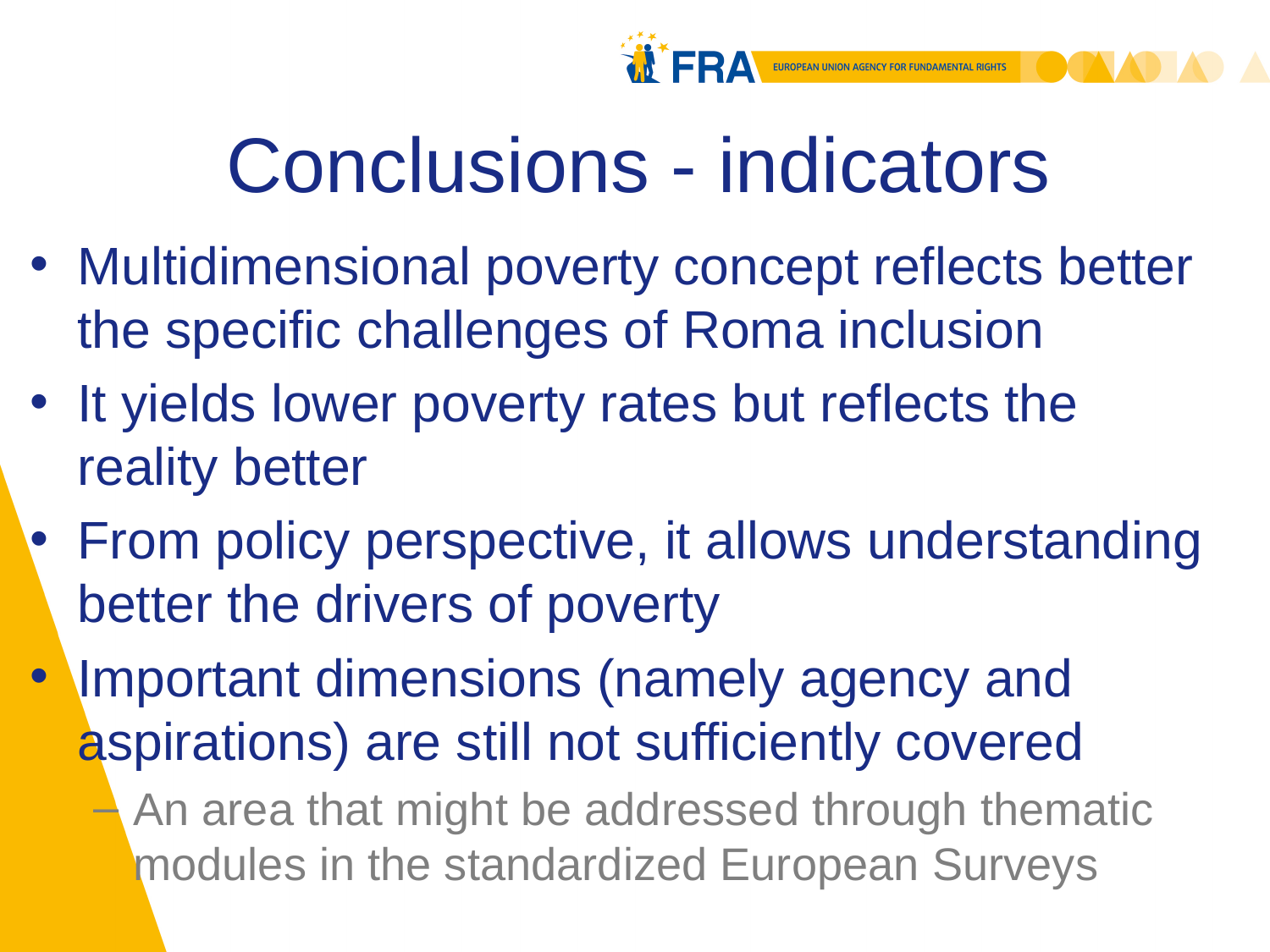

# Conclusions - indicators
Multidimensional poverty concept reflects better the specific challenges of Roma inclusion
It yields lower poverty rates but reflects the reality better
From policy perspective, it allows understanding better the drivers of poverty
Important dimensions (namely agency and aspirations) are still not sufficiently covered
An area that might be addressed through thematic modules in the standardized European Surveys
35